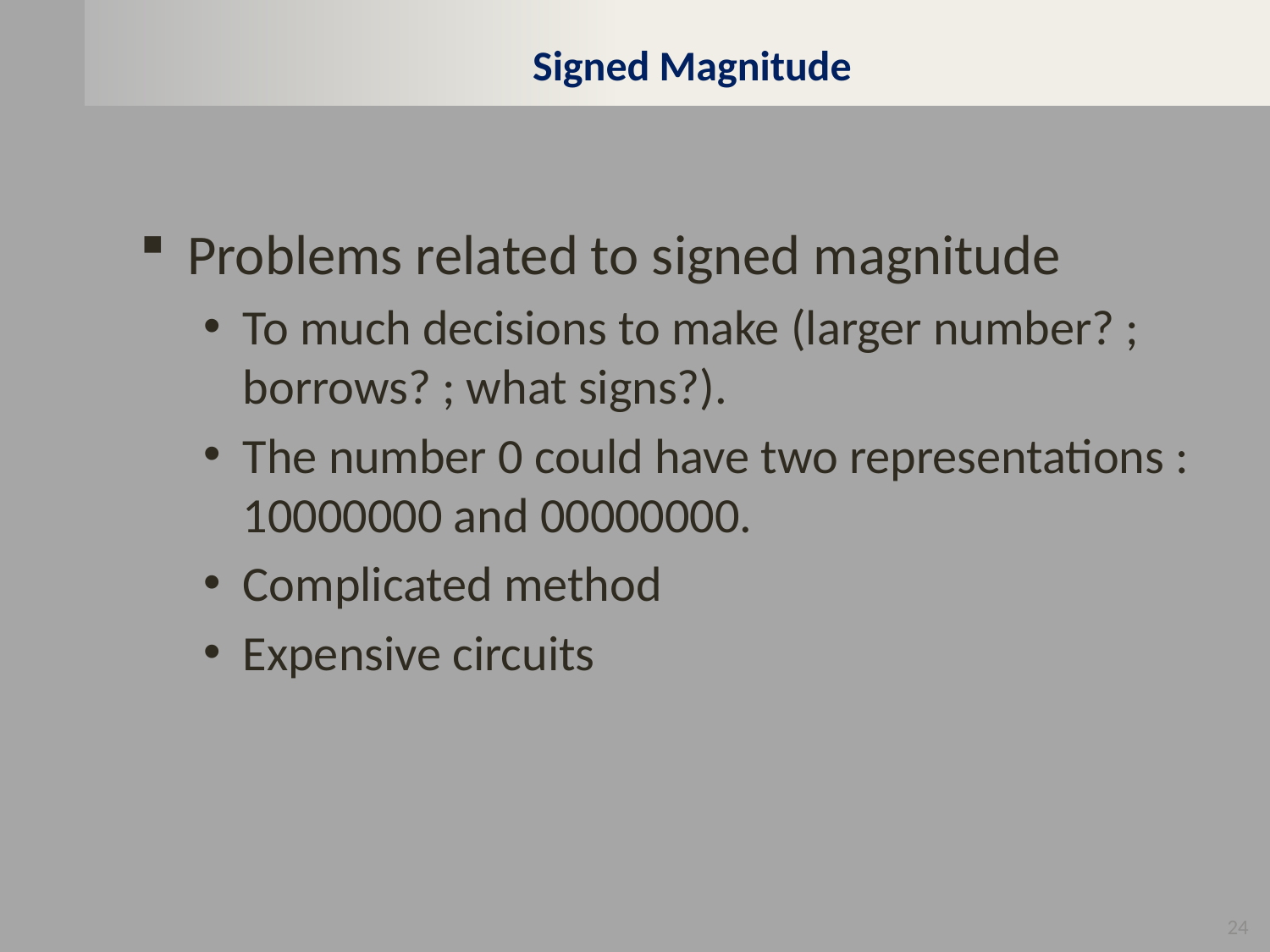

# Signed Magnitude
Problems related to signed magnitude
To much decisions to make (larger number? ; borrows? ; what signs?).
The number 0 could have two representations : 10000000 and 00000000.
Complicated method
Expensive circuits